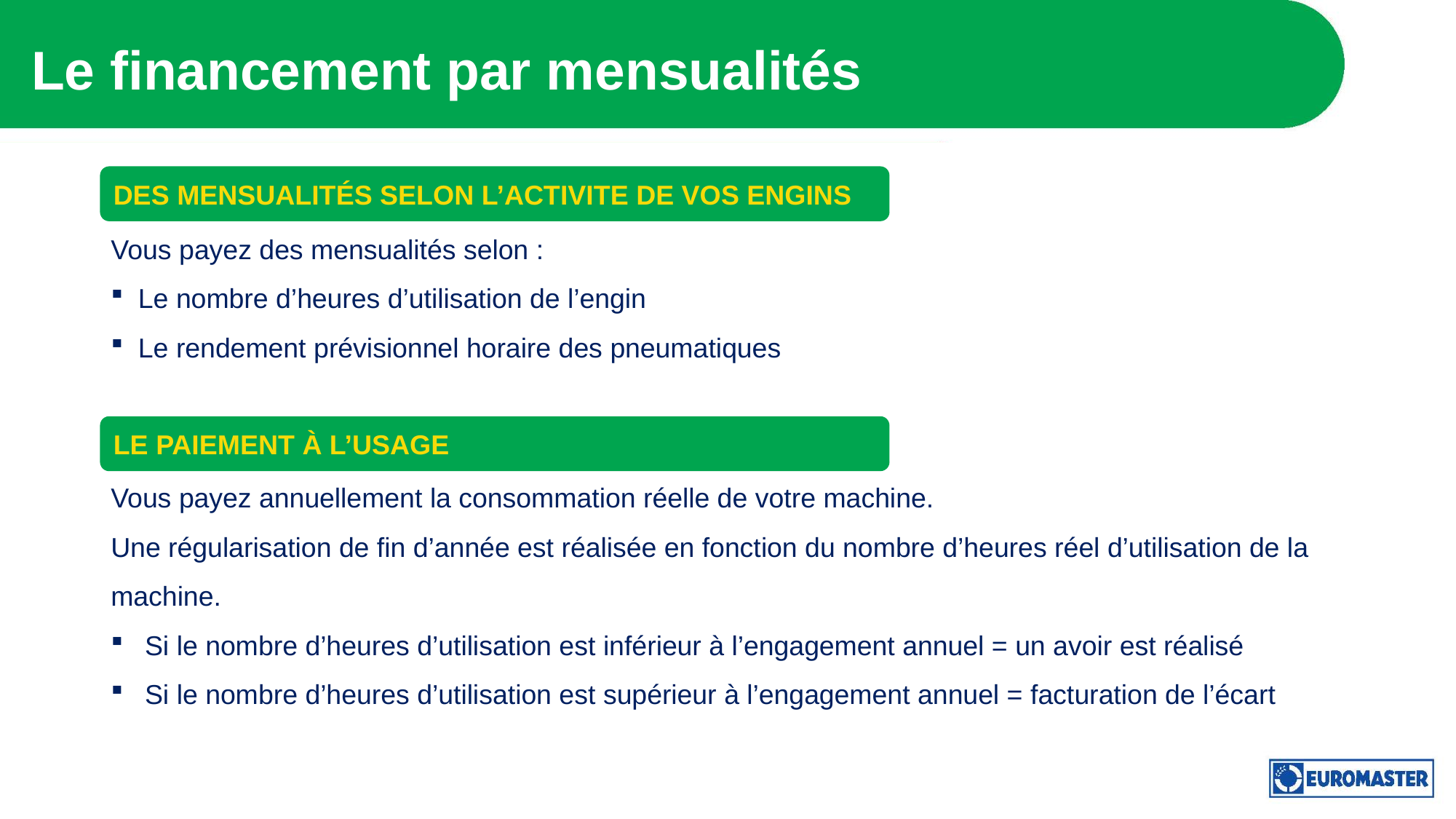

# Le financement par mensualités
DES Mensualités SELON l’activite de vos engins
Vous payez des mensualités selon :
Le nombre d’heures d’utilisation de l’engin
Le rendement prévisionnel horaire des pneumatiques

Le PAIEMENT à l’usage
Vous payez annuellement la consommation réelle de votre machine.
Une régularisation de fin d’année est réalisée en fonction du nombre d’heures réel d’utilisation de la machine.
Si le nombre d’heures d’utilisation est inférieur à l’engagement annuel = un avoir est réalisé
Si le nombre d’heures d’utilisation est supérieur à l’engagement annuel = facturation de l’écart